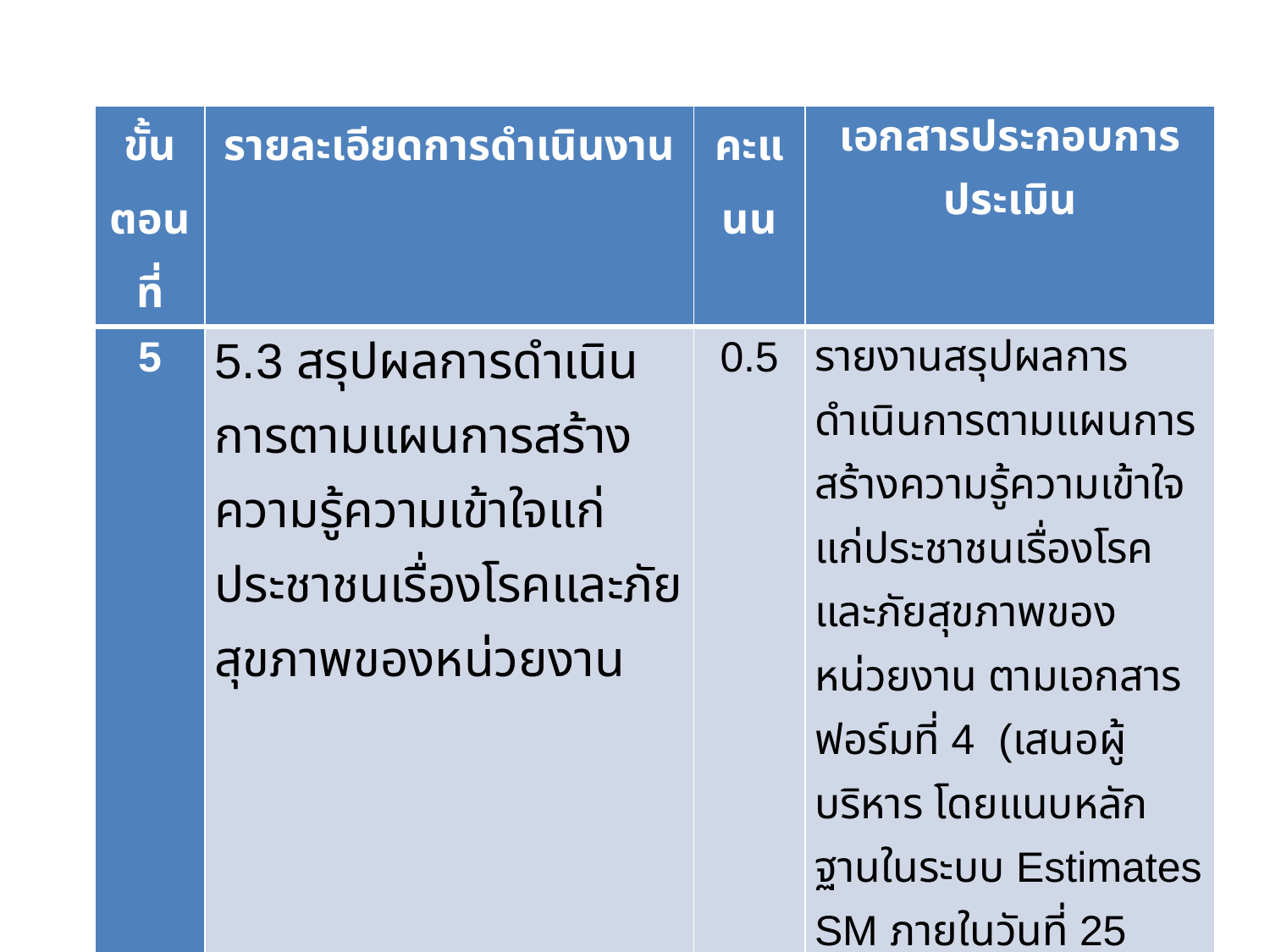

| ขั้นตอนที่ | รายละเอียดการดำเนินงาน | คะแนน | เอกสารประกอบการประเมิน |
| --- | --- | --- | --- |
| 5 | 5.3 สรุปผลการดำเนินการตามแผนการสร้างความรู้ความเข้าใจแก่ประชาชนเรื่องโรคและภัยสุขภาพของหน่วยงาน | 0.5 | รายงานสรุปผลการดำเนินการตามแผนการสร้างความรู้ความเข้าใจแก่ประชาชนเรื่องโรคและภัยสุขภาพของหน่วยงาน ตามเอกสารฟอร์มที่ 4 (เสนอผู้บริหาร โดยแนบหลักฐานในระบบ Estimates SM ภายในวันที่ 25 กันยายน พ.ศ.2562) |